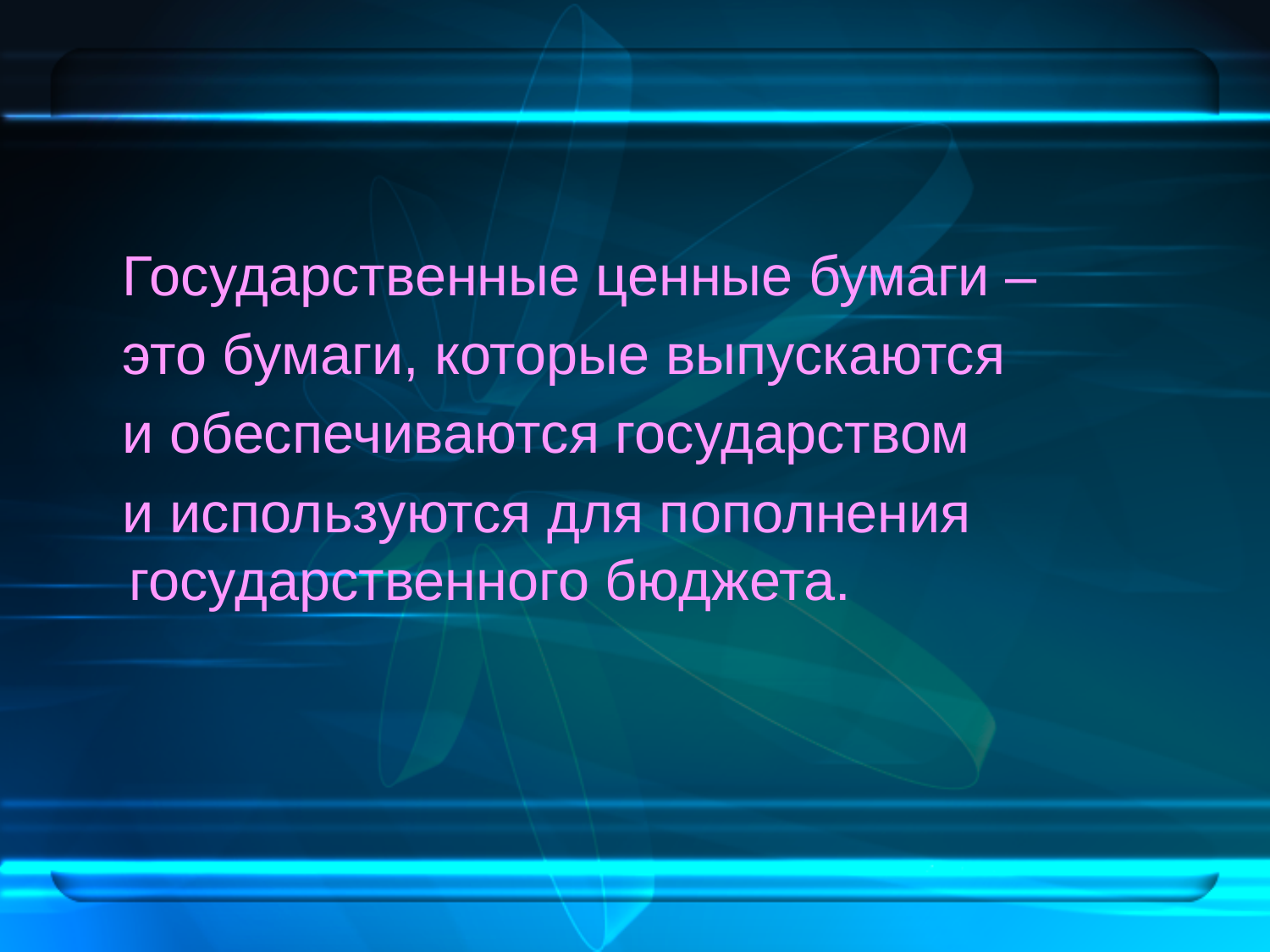

#
     Государственные ценные бумаги –
     это бумаги, которые выпускаются
     и обеспечиваются государством
     и используются для пополнения государственного бюджета.